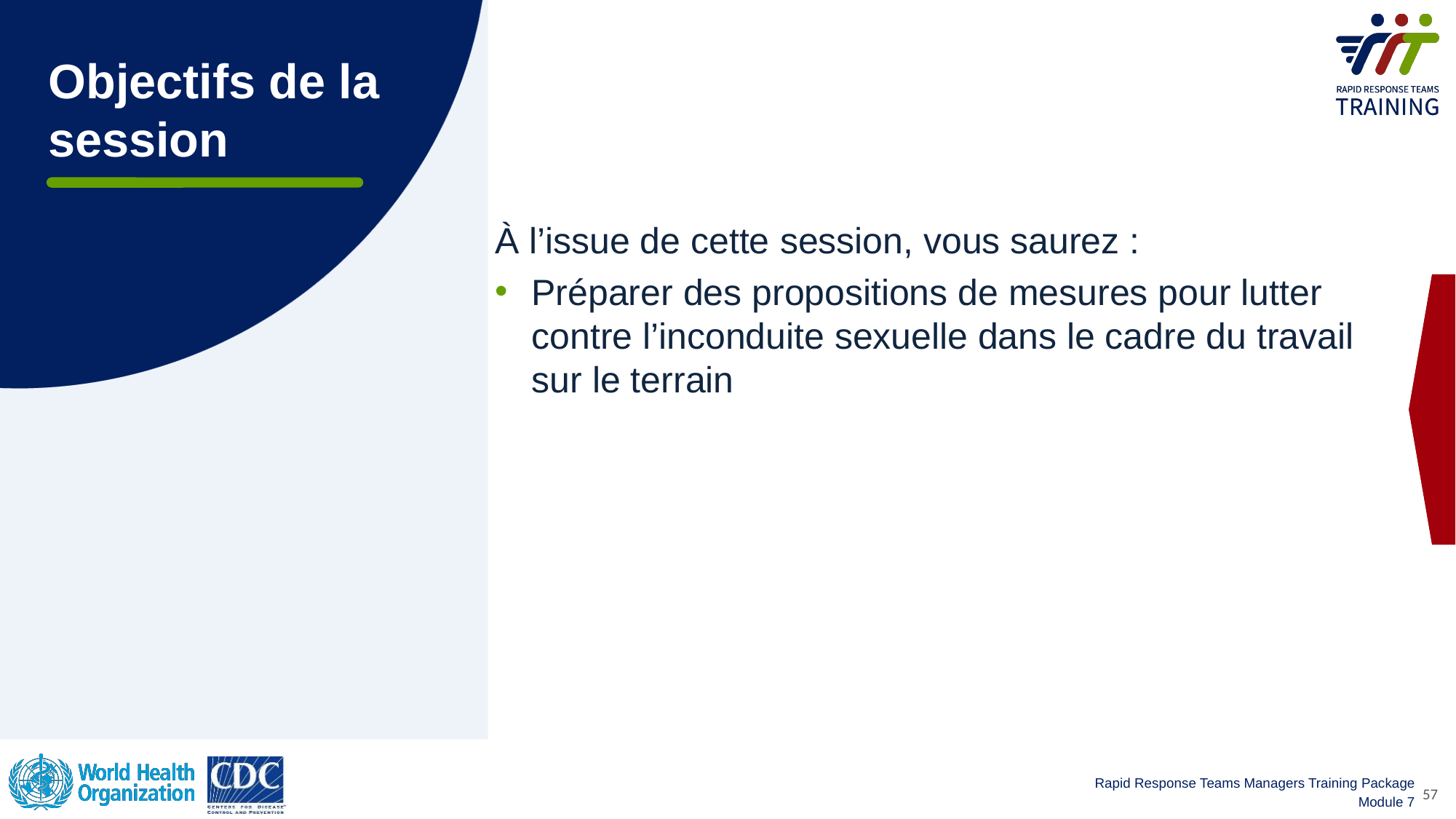

Objectifs de la session
À l’issue de cette session, vous saurez :
Préparer des propositions de mesures pour lutter contre l’inconduite sexuelle dans le cadre du travail sur le terrain

57